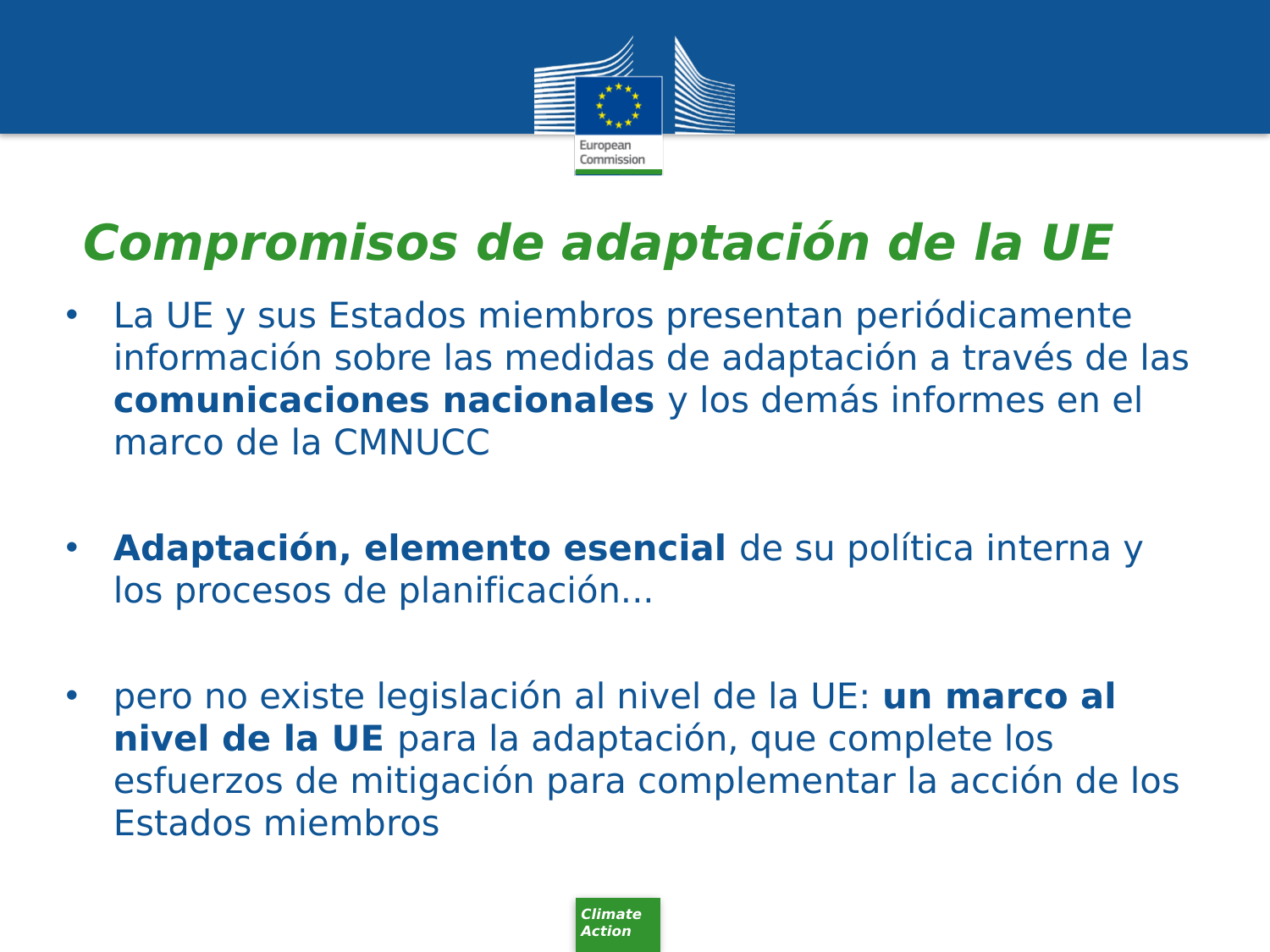

# Compromisos de adaptación de la UE
La UE y sus Estados miembros presentan periódicamente información sobre las medidas de adaptación a través de las comunicaciones nacionales y los demás informes en el marco de la CMNUCC

Adaptación, elemento esencial de su política interna y los procesos de planificación...

pero no existe legislación al nivel de la UE: un marco al nivel de la UE para la adaptación, que complete los esfuerzos de mitigación para complementar la acción de los Estados miembros